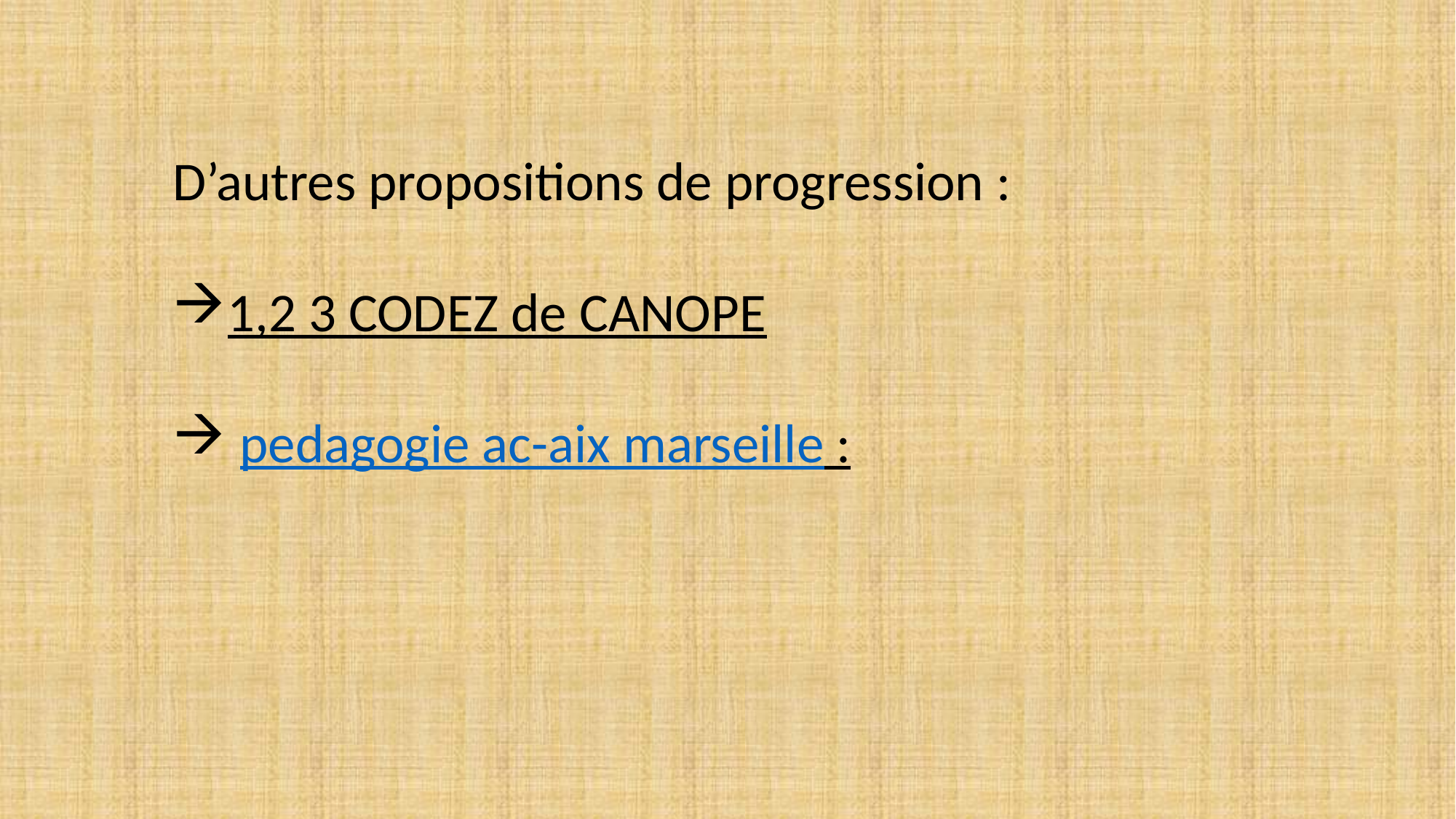

D’autres propositions de progression :

1,2 3 CODEZ de CANOPE
 pedagogie ac-aix marseille :